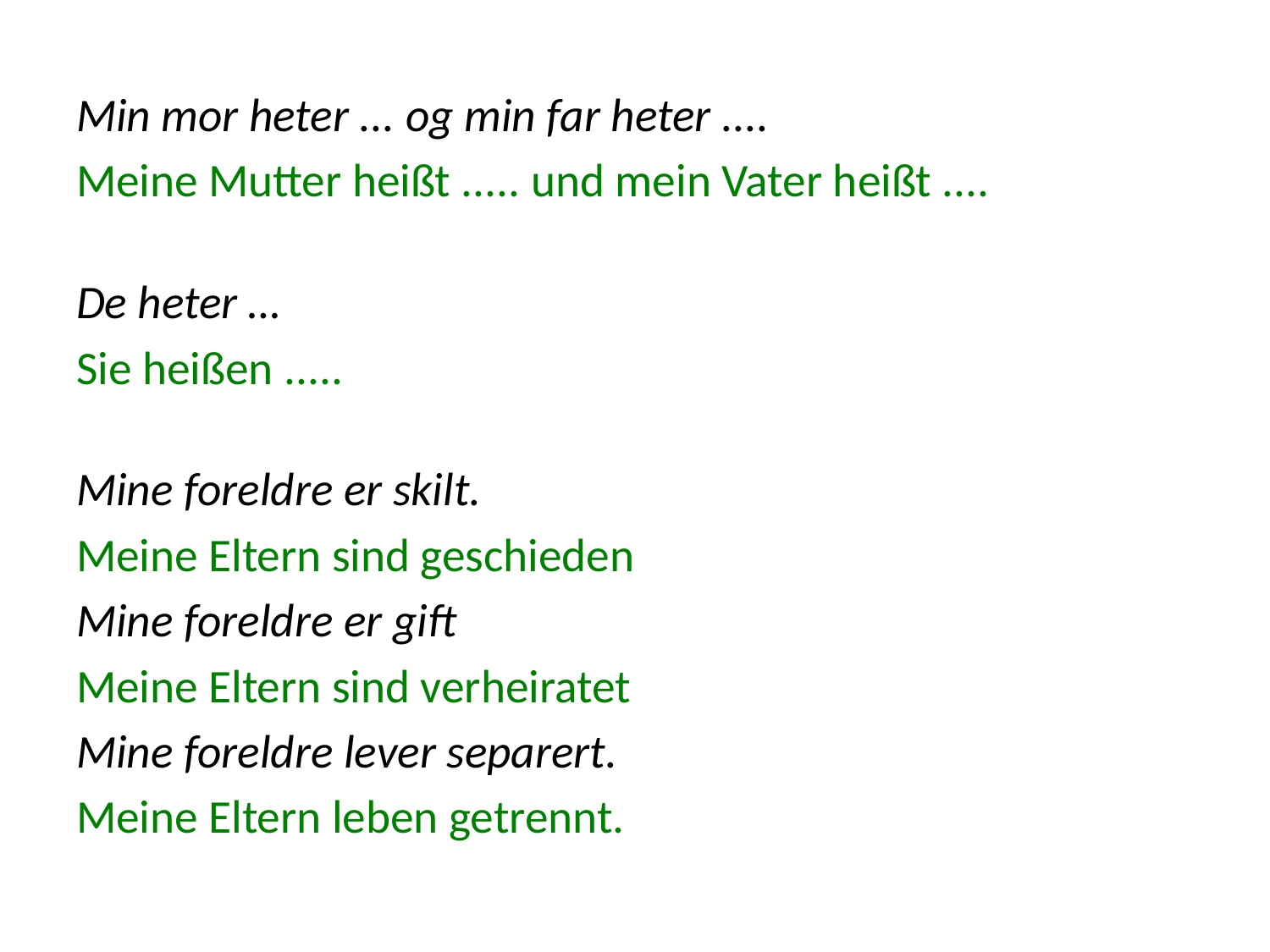

#
Min mor heter ... og min far heter ....
Meine Mutter heißt ..... und mein Vater heißt ....
De heter …
Sie heißen .....
Mine foreldre er skilt.
Meine Eltern sind geschieden
Mine foreldre er gift
Meine Eltern sind verheiratet
Mine foreldre lever separert.
Meine Eltern leben getrennt.